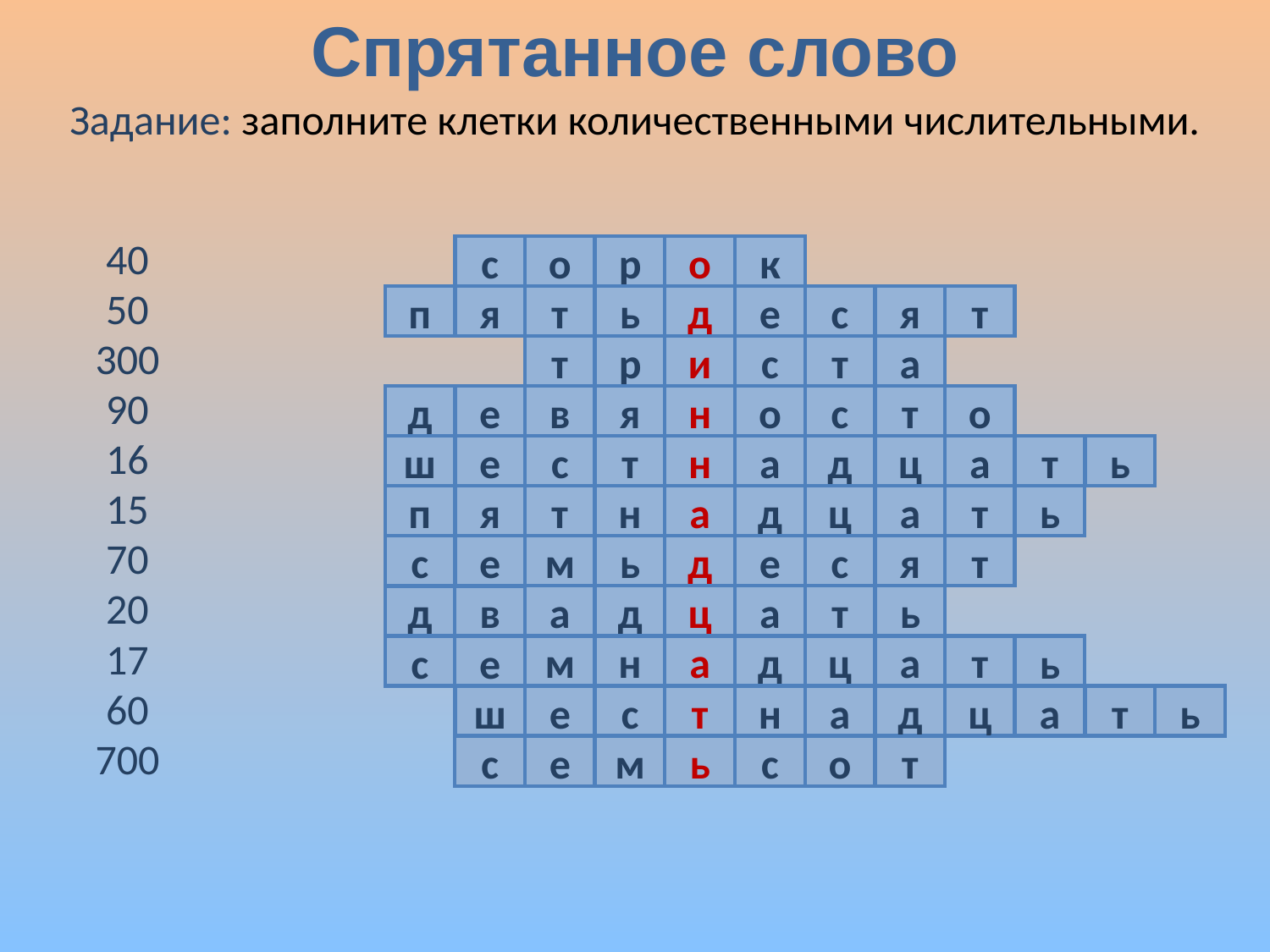

Спрятанное слово
Задание: заполните клетки количественными числительными.
40
с
о
р
о
к
50
п
я
т
ь
д
е
с
я
т
300
т
р
и
с
т
а
90
е
в
я
н
о
с
т
о
д
16
е
с
т
н
а
д
ц
а
ш
т
ь
15
п
ь
я
т
н
а
д
ц
а
т
70
е
м
ь
д
е
с
я
т
с
20
а
д
ц
а
т
ь
д
в
17
м
н
а
д
ц
а
т
с
е
ь
60
ш
е
с
т
н
а
д
ц
а
т
ь
700
с
е
м
ь
с
о
т